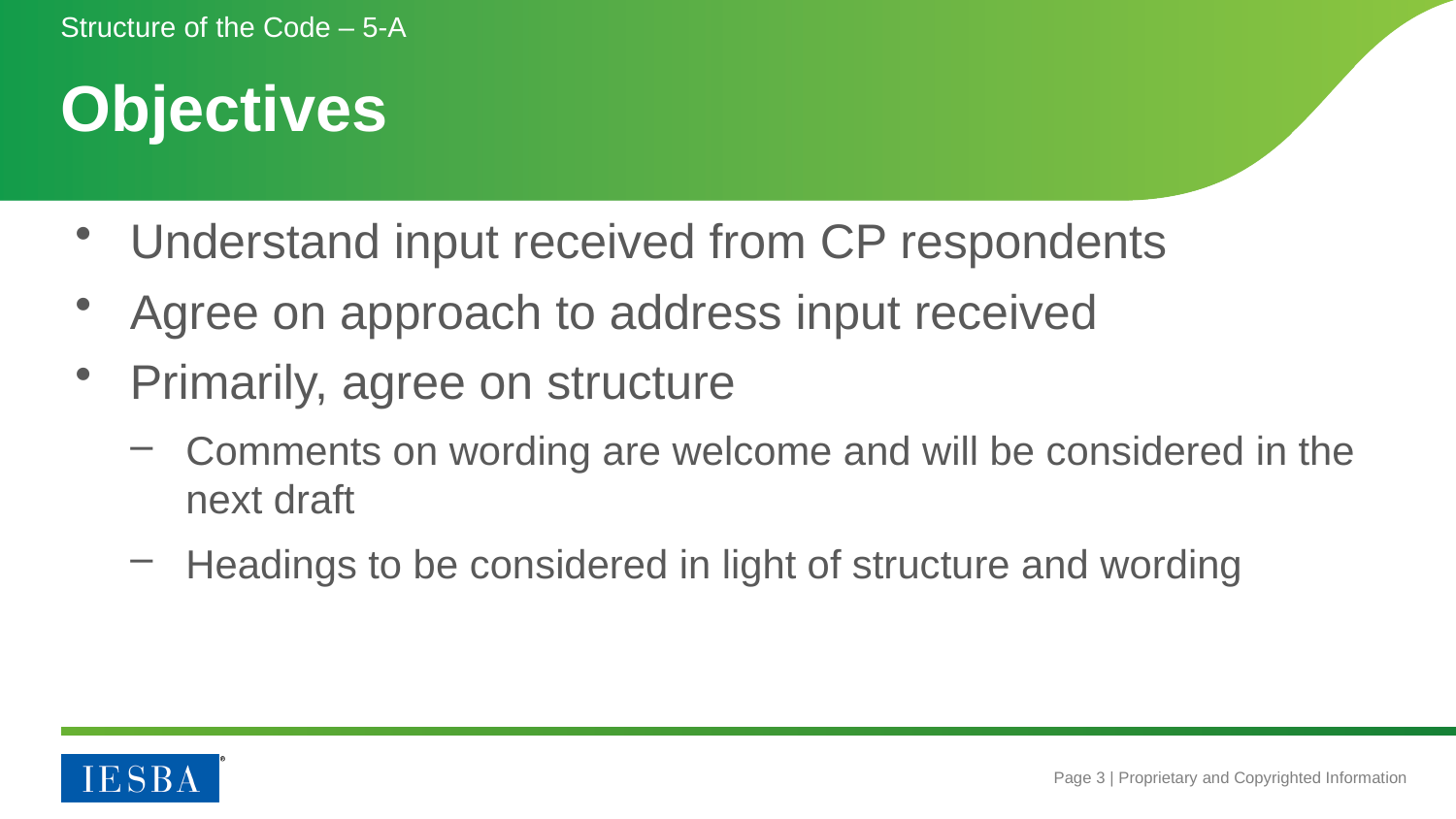

Structure of the Code – 5-A
# Objectives
Understand input received from CP respondents
Agree on approach to address input received
Primarily, agree on structure
Comments on wording are welcome and will be considered in the next draft
Headings to be considered in light of structure and wording